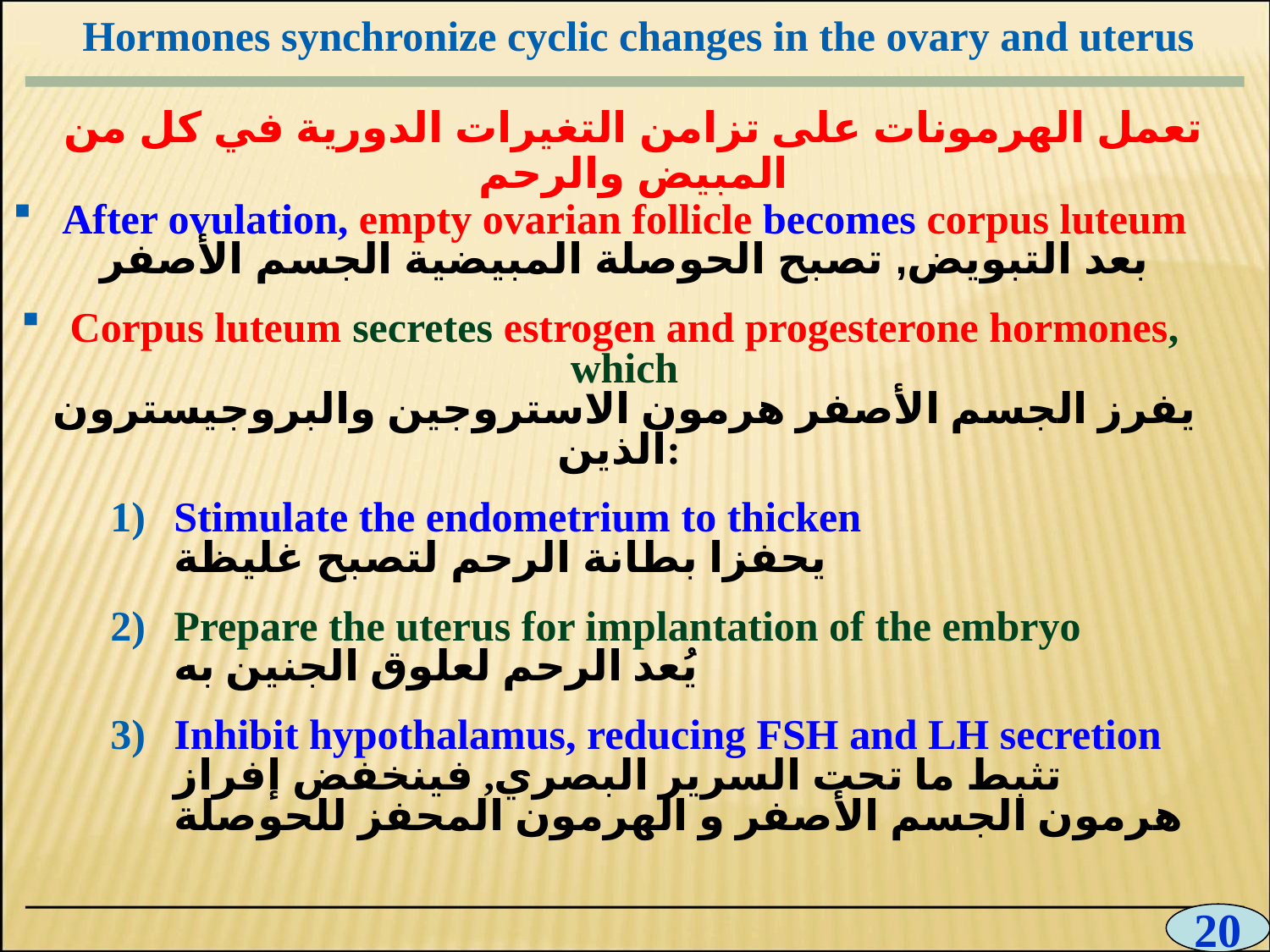

# Hormones synchronize cyclic changes in the ovary and uterus تعمل الهرمونات على تزامن التغيرات الدورية في كل من المبيض والرحم
0

After ovulation, empty ovarian follicle becomes corpus luteum
بعد التبويض, تصبح الحوصلة المبيضية الجسم الأصفر
Corpus luteum secretes estrogen and progesterone hormones, which
يفرز الجسم الأصفر هرمون الاستروجين والبروجيسترون الذين:
Stimulate the endometrium to thicken
يحفزا بطانة الرحم لتصبح غليظة
Prepare the uterus for implantation of the embryo
يُعد الرحم لعلوق الجنين به
Inhibit hypothalamus, reducing FSH and LH secretion
تثبط ما تحت السرير البصري, فينخفض إفراز هرمون الجسم الأصفر و الهرمون المحفز للحوصلة

20